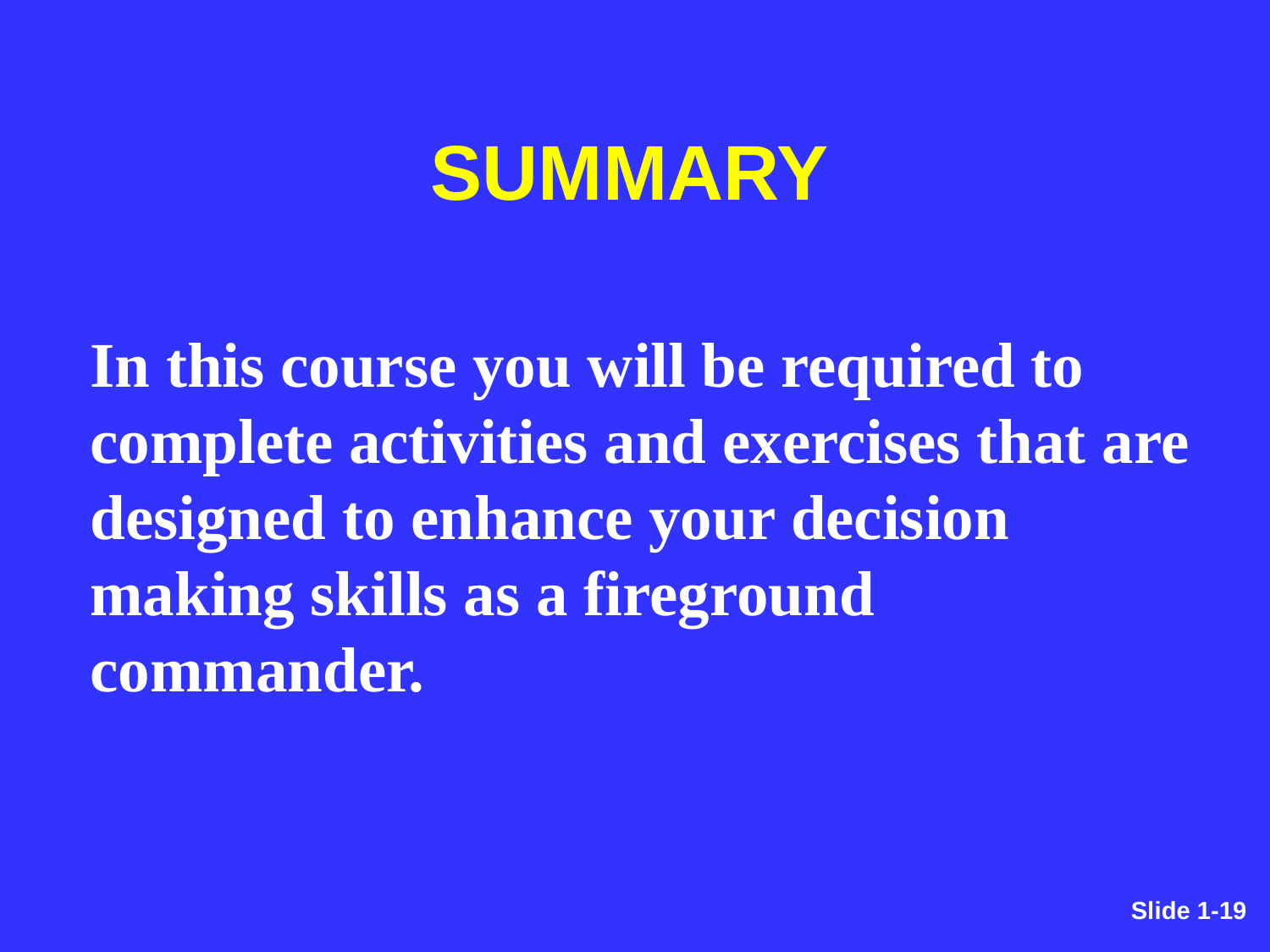

SUMMARY
In this course you will be required to complete activities and exercises that are designed to enhance your decision making skills as a fireground commander.
Slide 1-19